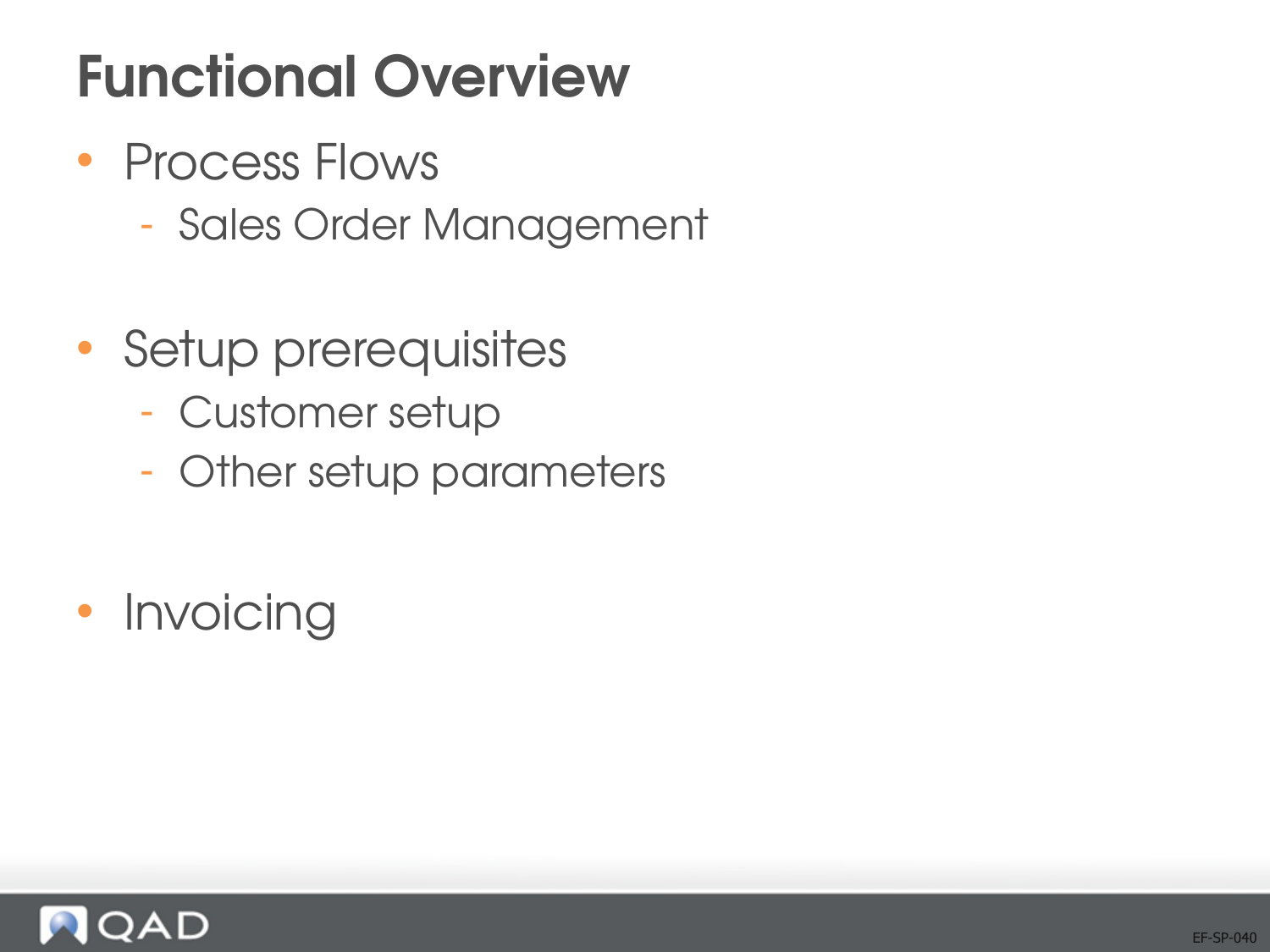

# Functional Overview
Process Flows
Sales Order Management

Setup prerequisites
Customer setup
Other setup parameters

Invoicing

EF-SP-040